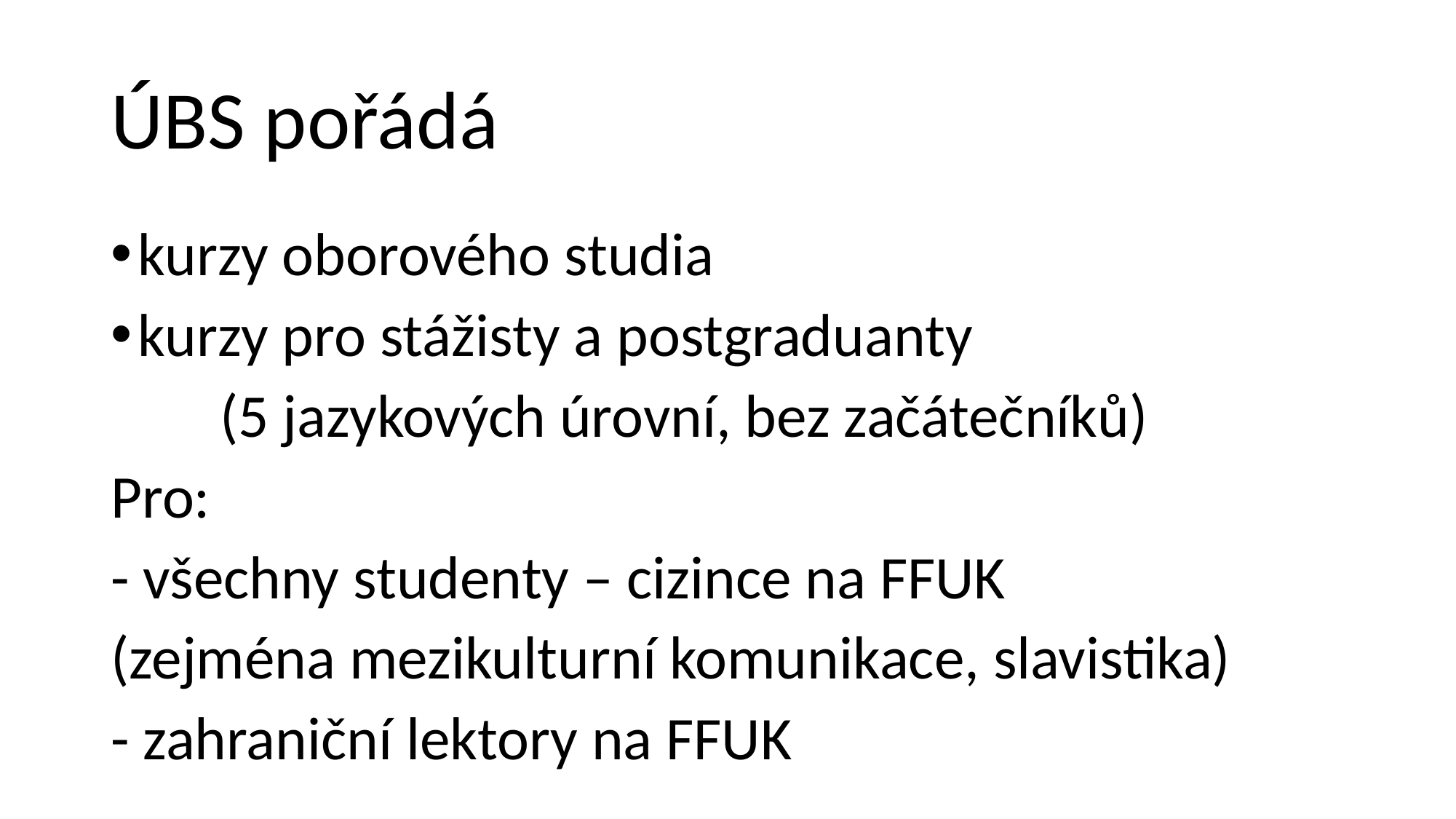

# ÚBS pořádá
kurzy oborového studia
kurzy pro stážisty a postgraduanty
	(5 jazykových úrovní, bez začátečníků)
Pro:
- všechny studenty – cizince na FFUK
(zejména mezikulturní komunikace, slavistika)
- zahraniční lektory na FFUK